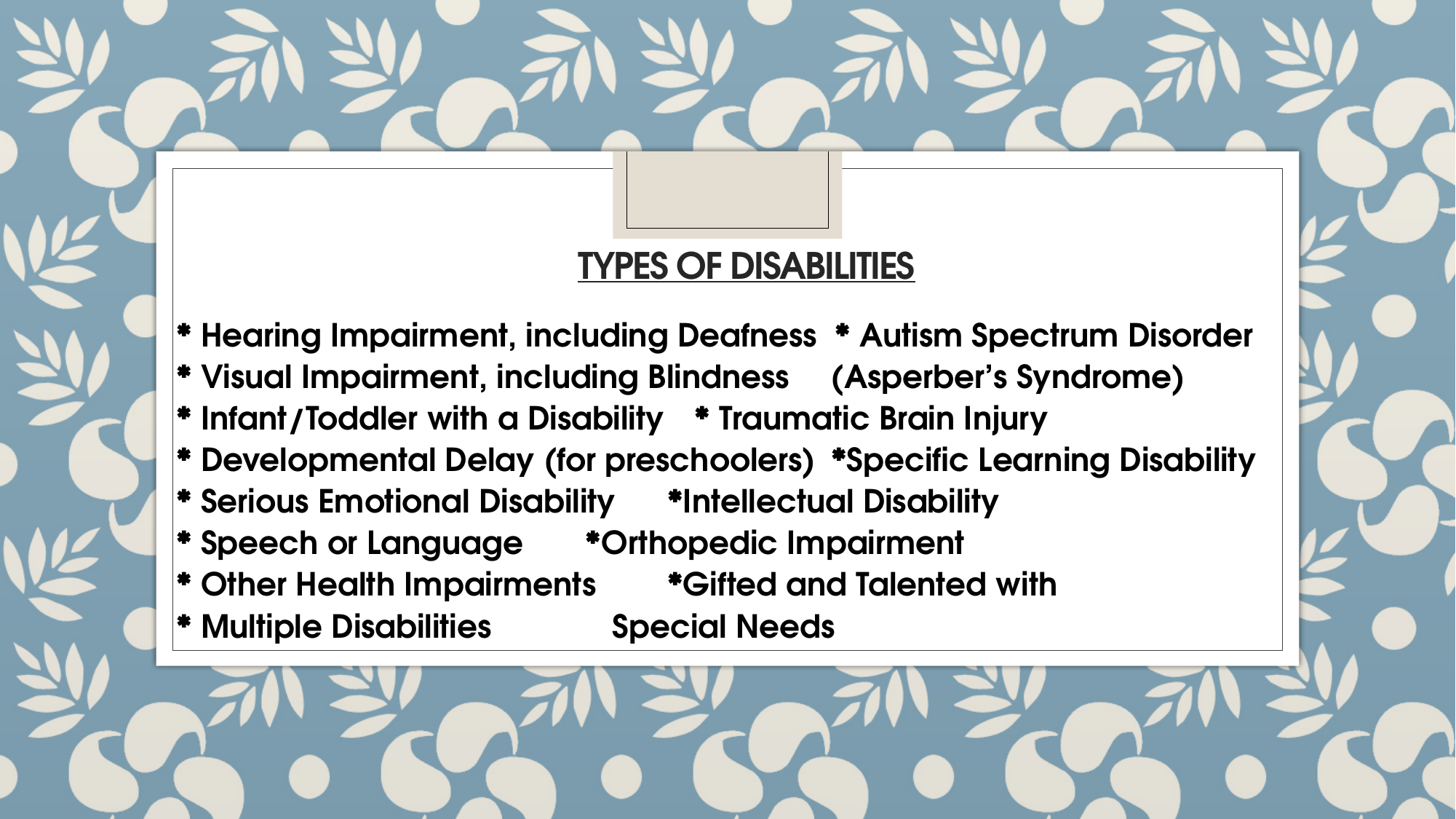

# Types of disabilities
* Hearing Impairment, including Deafness  * Autism Spectrum Disorder
* Visual Impairment, including Blindness	   (Asperber’s Syndrome)
* Infant/Toddler with a Disability		* Traumatic Brain Injury
* Developmental Delay (for preschoolers)	*Specific Learning Disability
* Serious Emotional Disability		*Intellectual Disability
* Speech or Language			*Orthopedic Impairment
* Other Health Impairments			*Gifted and Talented with
* Multiple Disabilities				   Special Needs